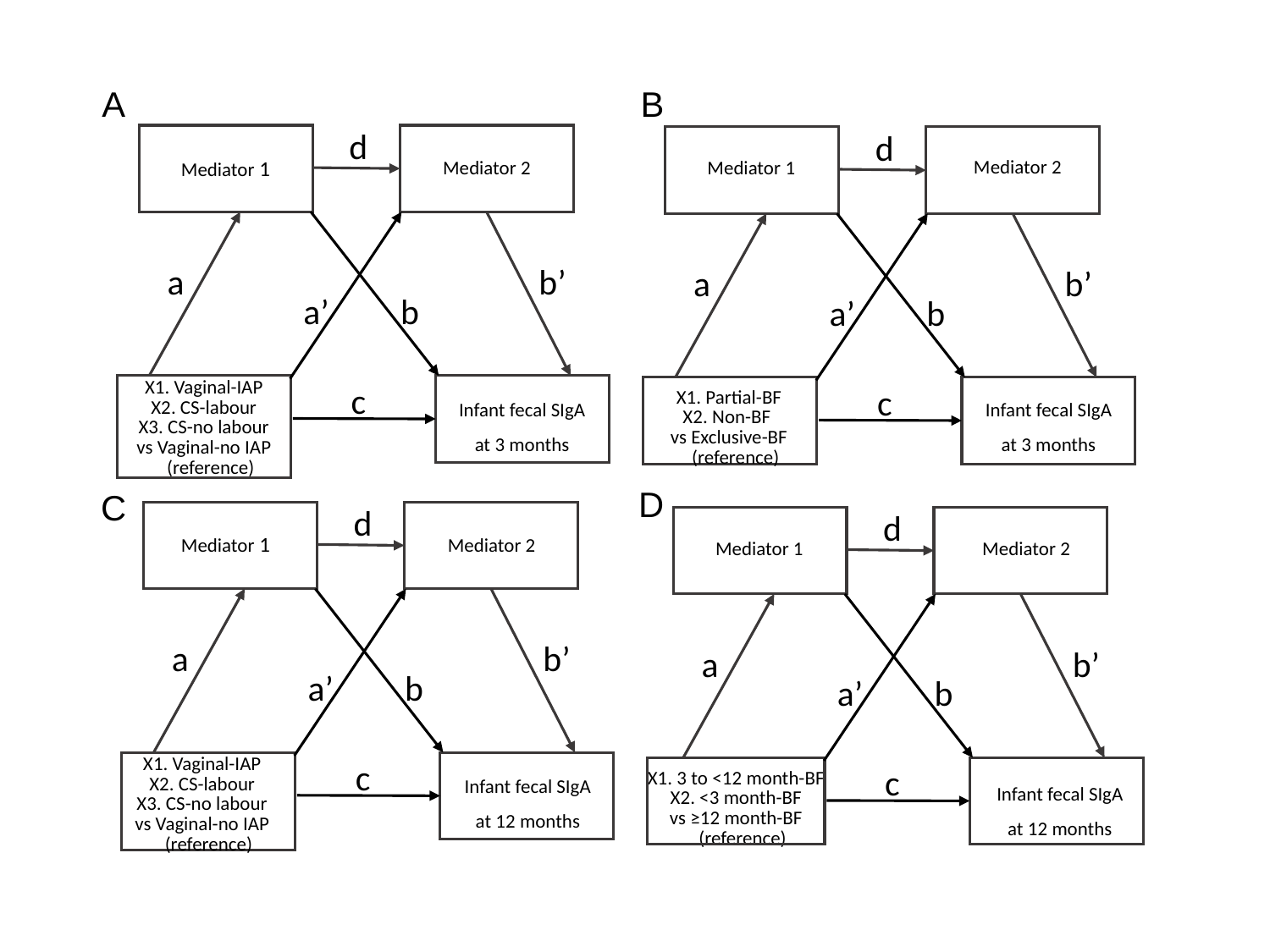

A
B
d

a
b’
a’
b
c

Infant fecal SIgA
at 3 months
Mediator 1

X1. Vaginal-IAP
X2. CS-labour
X3. CS-no labour
vs Vaginal-no IAP
    (reference)
d

a
b’
a’
b
c

Mediator 2

Mediator 1

Mediator 2

Infant fecal SIgA
at 3 months
X1. Partial-BF
X2. Non-BF
vs Exclusive-BF
    (reference)
D
C
d

a
b’
a’
b
c

Infant fecal SIgA
at 12 months
X1. Vaginal-IAP
X2. CS-labour
X3. CS-no labour
vs Vaginal-no IAP
    (reference)
d

a
b’
a’
b
c

Infant fecal SIgA
at 12 months
X1. 3 to <12 month-BF
X2. <3 month-BF
vs ≥12 month-BF
    (reference)
Mediator 1

Mediator 2

Mediator 1

Mediator 2